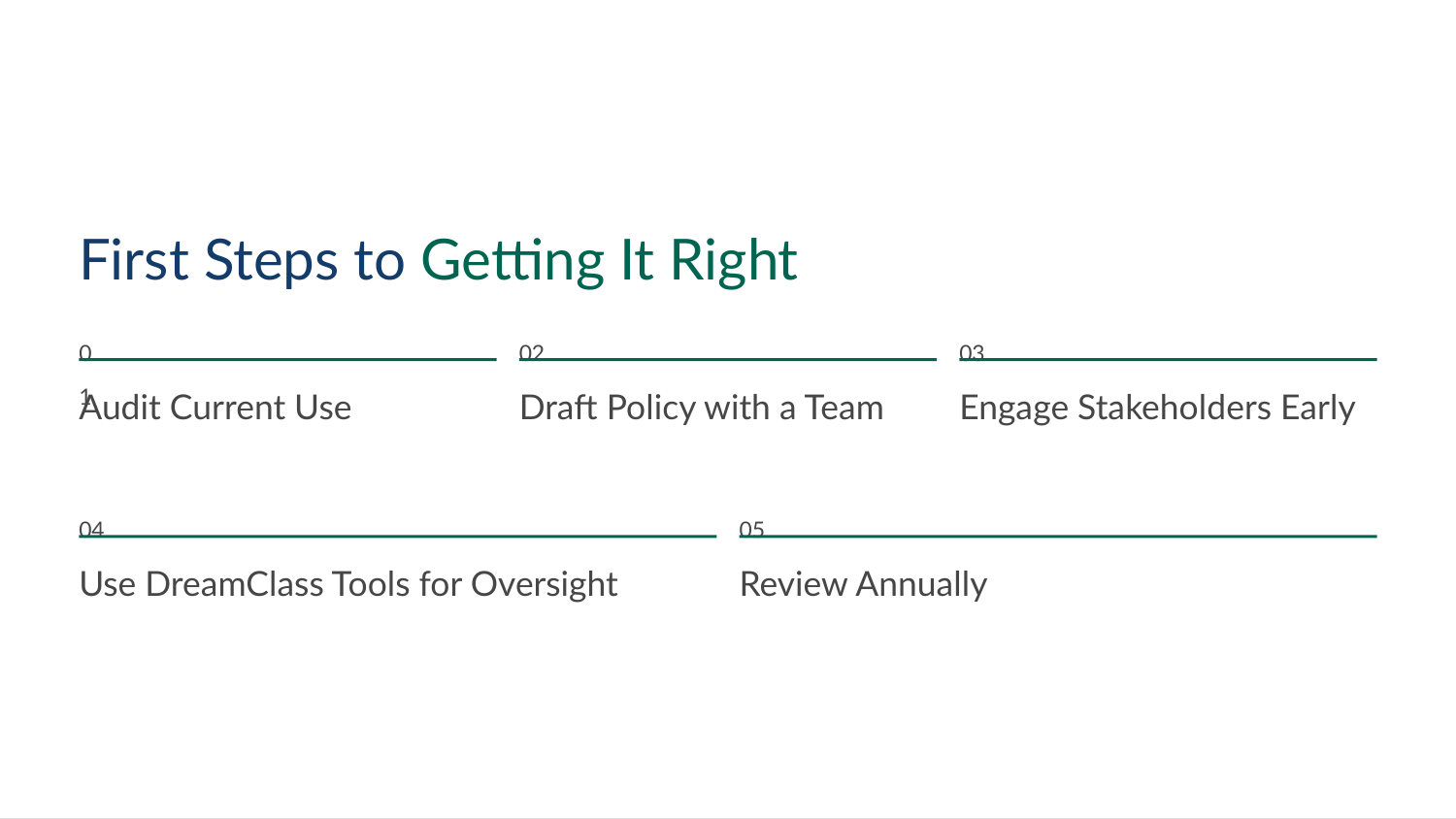

First Steps to Getting It Right
02
03
01

Audit Current Use
Draft Policy with a Team
Engage Stakeholders Early
04
05

Use DreamClass Tools for Oversight
Review Annually